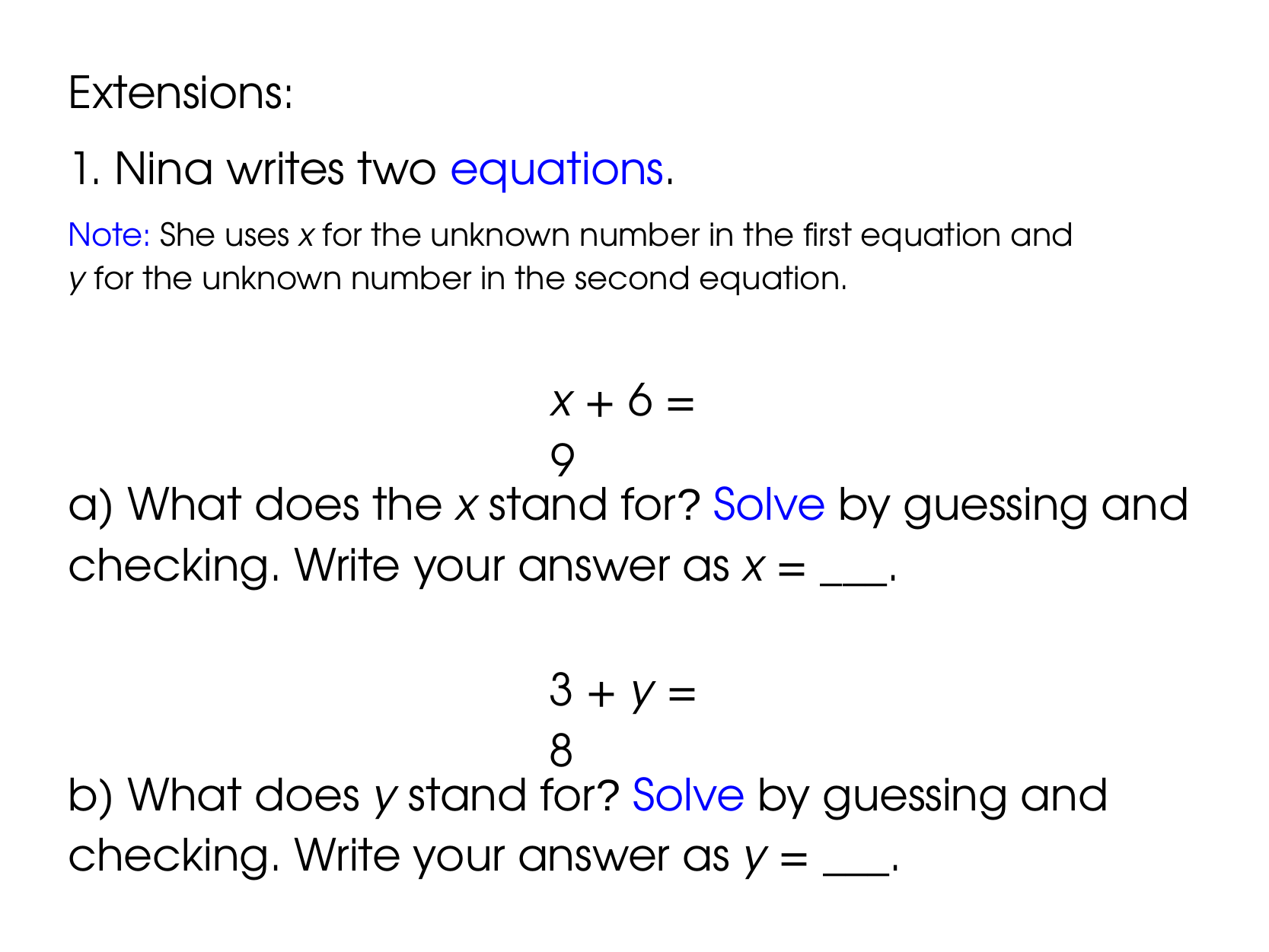

Extensions:
1. Nina writes two equations.
Note: She uses x for the unknown number in the first equation and
y for the unknown number in the second equation.
x + 6 = 9
a) What does the x stand for? Solve by guessing and checking. Write your answer as x = ___.
3 + y = 8
b) What does y stand for? Solve by guessing and checking. Write your answer as y = ___.